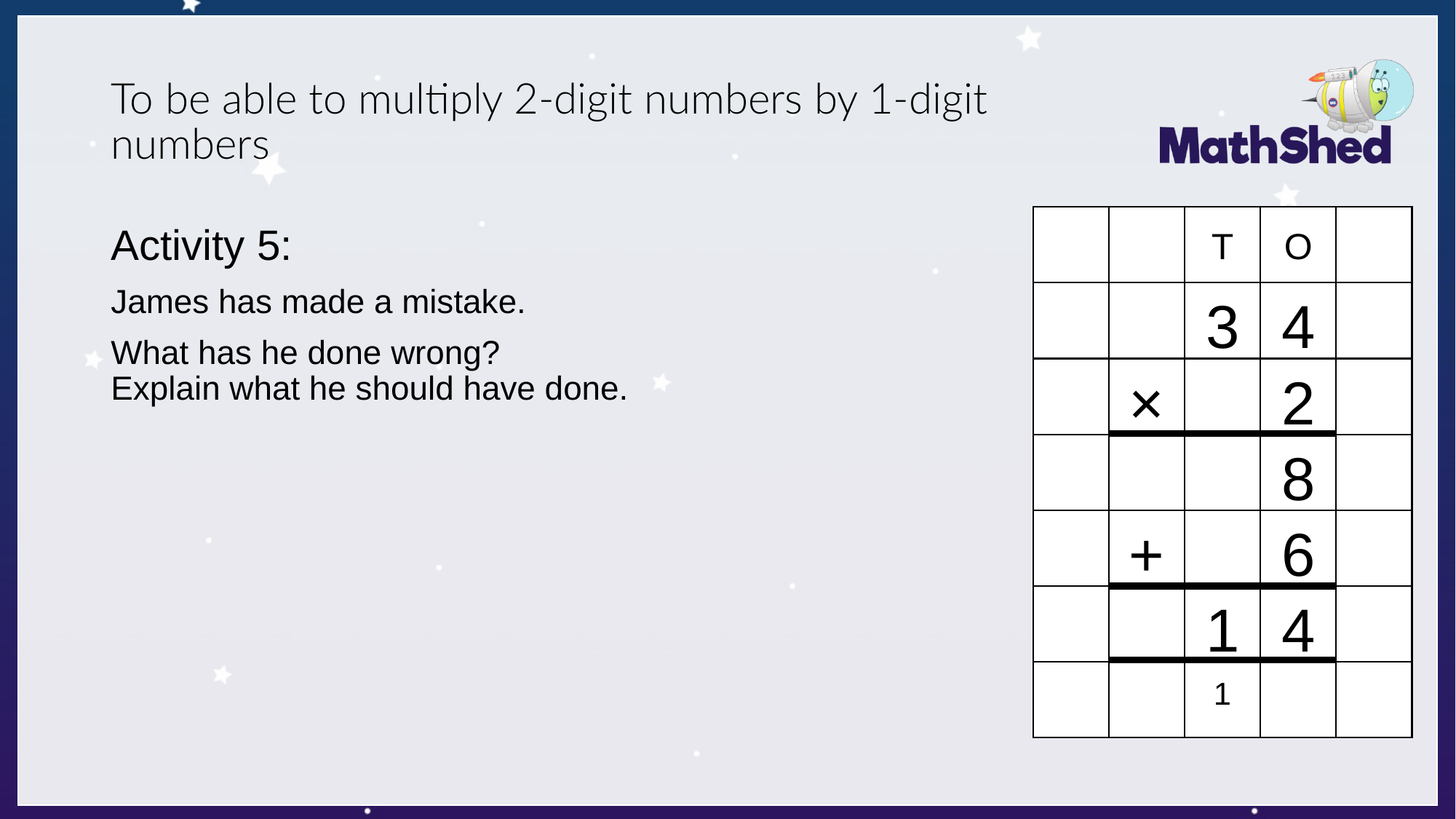

# To be able to multiply 2-digit numbers by 1-digit numbers

T
O

Activity 5:
James has made a mistake.
What has he done wrong?
Explain what he should have done.

3
4

×

2

8

+

6

1
4

1